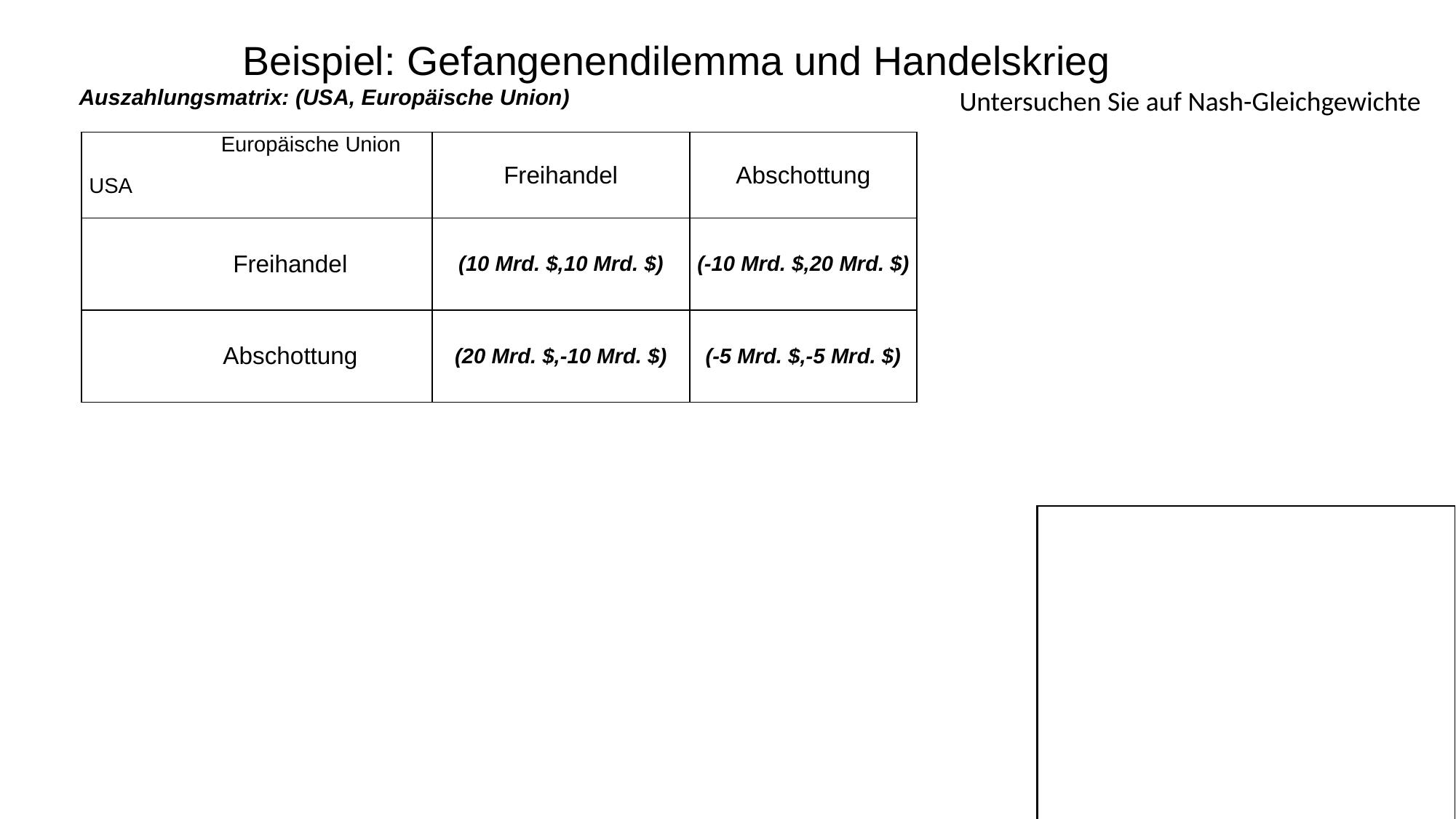

Beispiel: Gefangenendilemma und Handelskrieg
Auszahlungsmatrix: (USA, Europäische Union)
Untersuchen Sie auf Nash-Gleichgewichte
| Europäische Union USA |  | Freihandel | Abschottung |
| --- | --- | --- | --- |
|  | Freihandel | (10 Mrd. $,10 Mrd. $) | (-10 Mrd. $,20 Mrd. $) |
|  | Abschottung | (20 Mrd. $,-10 Mrd. $) | (-5 Mrd. $,-5 Mrd. $) |